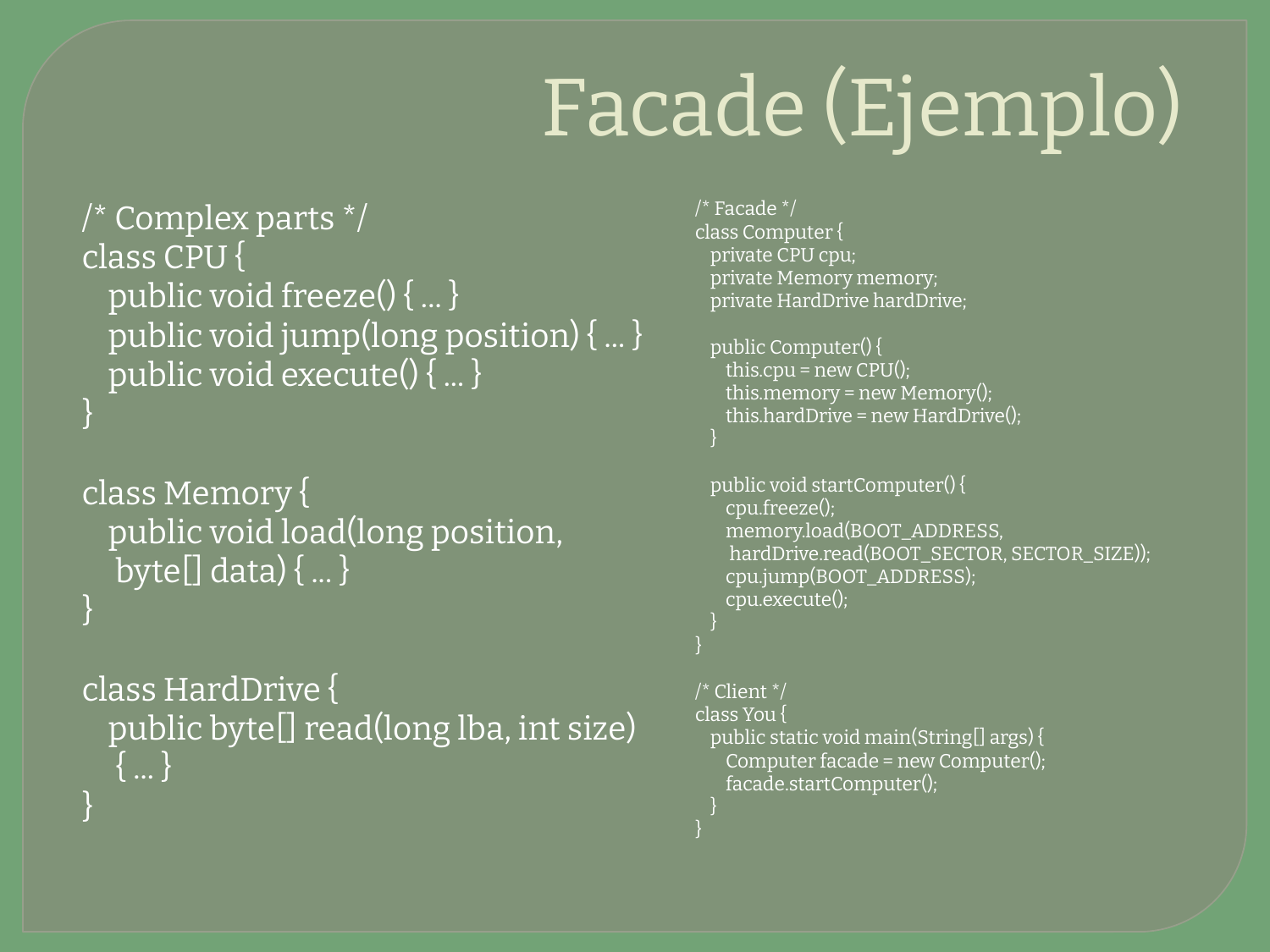

# Facade (Ejemplo)
/* Complex parts */
class CPU {
    public void freeze() { ... }
    public void jump(long position) { ... }
    public void execute() { ... }
}

class Memory {
    public void load(long position, byte[] data) { ... }
}

class HardDrive {
    public byte[] read(long lba, int size) { ... }
}

/* Facade */
class Computer {
    private CPU cpu;
    private Memory memory;
    private HardDrive hardDrive;

    public Computer() {
        this.cpu = new CPU();
        this.memory = new Memory();
        this.hardDrive = new HardDrive();
    }

    public void startComputer() {
        cpu.freeze();
        memory.load(BOOT_ADDRESS, hardDrive.read(BOOT_SECTOR, SECTOR_SIZE));
        cpu.jump(BOOT_ADDRESS);
        cpu.execute();
    }
}

/* Client */
class You {
    public static void main(String[] args) {
        Computer facade = new Computer();
        facade.startComputer();
    }
}